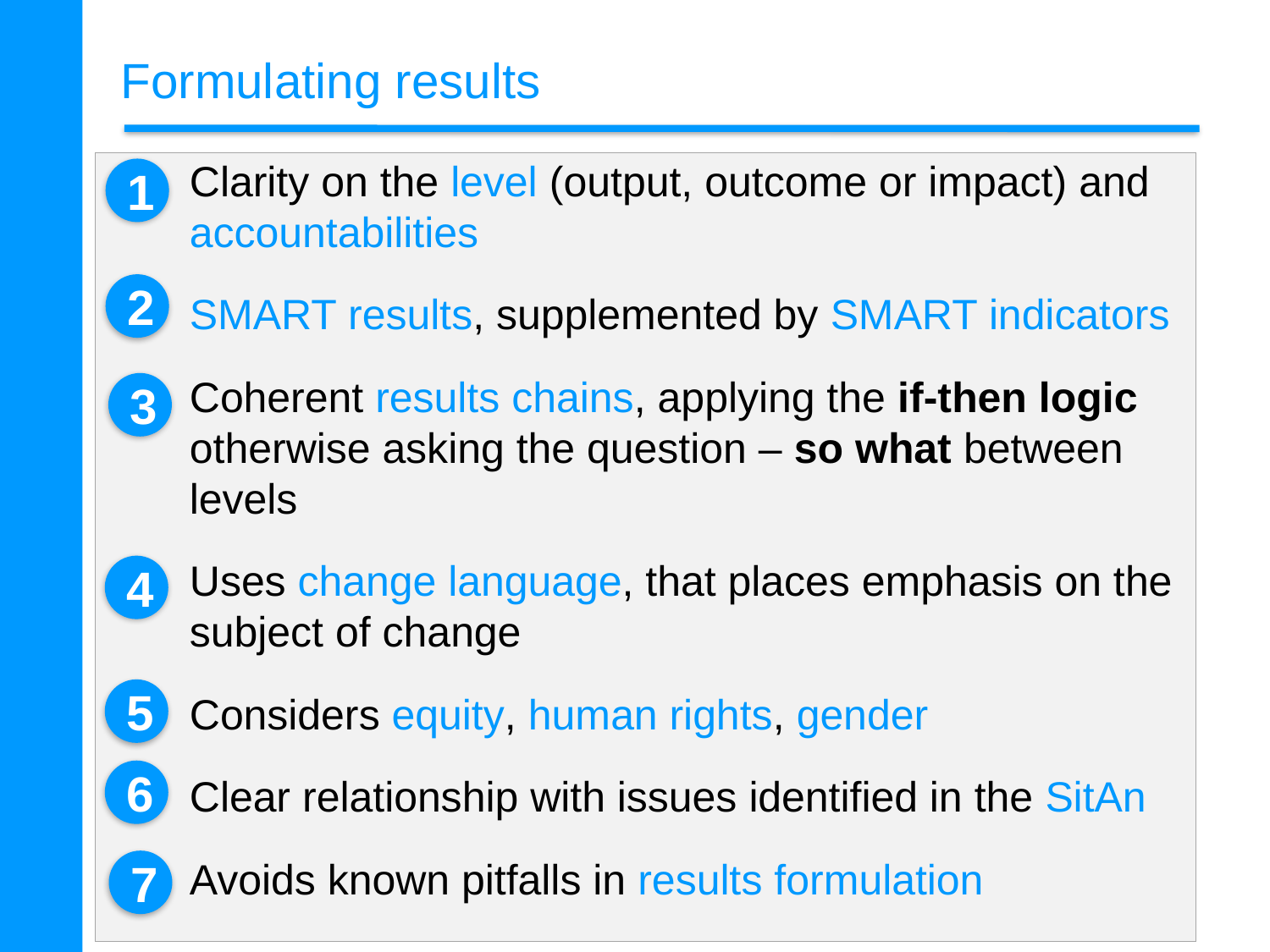

# Formulating results
Clarity on the level (output, outcome or impact) and accountabilities
SMART results, supplemented by SMART indicators
Coherent results chains, applying the if-then logic otherwise asking the question – so what between levels
Uses change language, that places emphasis on the subject of change
Considers equity, human rights, gender
Clear relationship with issues identified in the SitAn
Avoids known pitfalls in results formulation

1
2
3
4
5
6
7